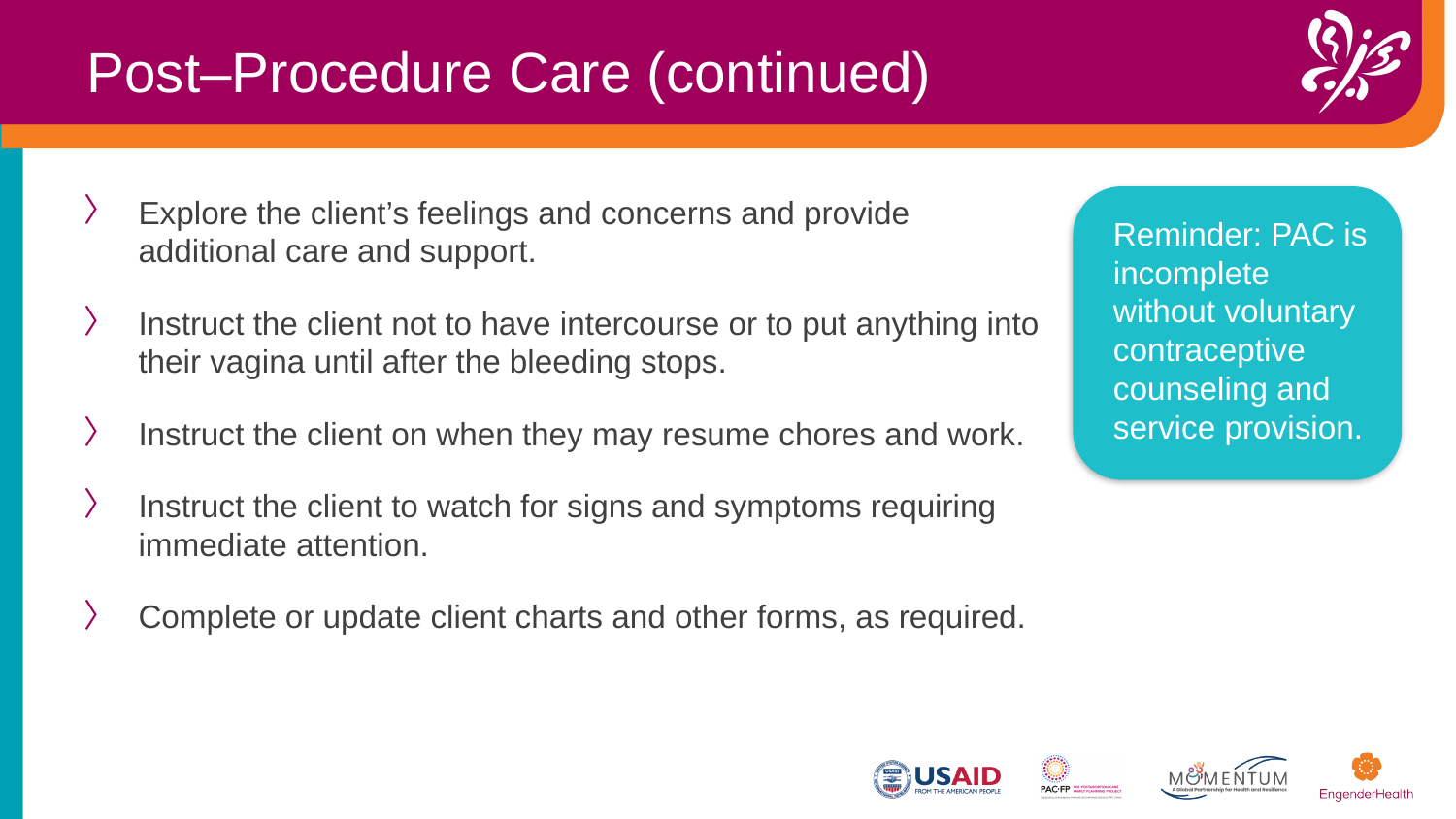

Post–Procedure Care (continued)
Explore the client’s feelings and concerns and provide additional care and support.
Instruct the client not to have intercourse or to put anything into their vagina until after the bleeding stops.
Instruct the client on when they may resume chores and work.
Instruct the client to watch for signs and symptoms requiring immediate attention.
Complete or update client charts and other forms, as required.

Reminder: PAC is incomplete without voluntary contraceptive counseling and service provision.